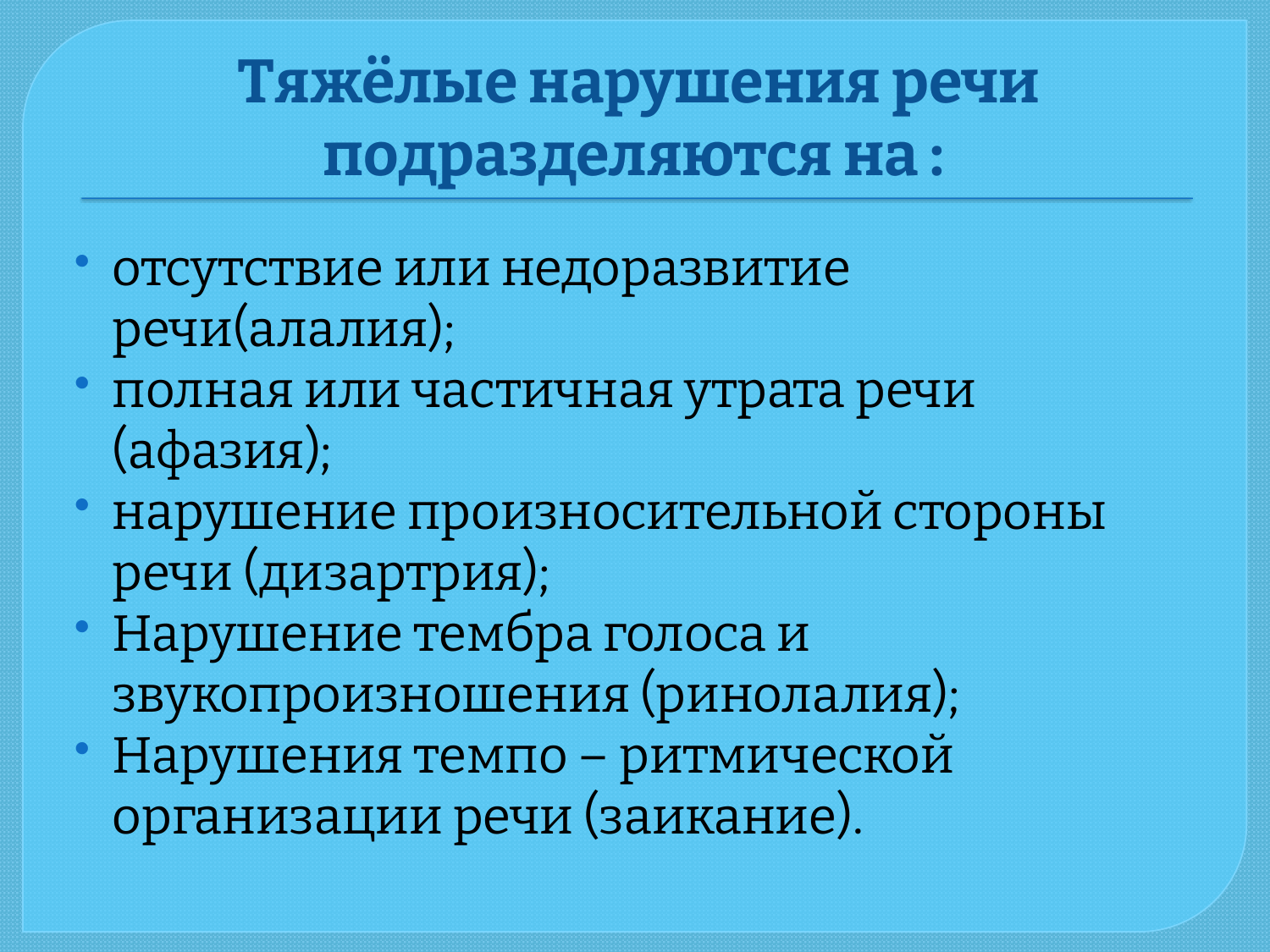

# Тяжёлые нарушения речи подразделяются на :
отсутствие или недоразвитие речи(алалия);
полная или частичная утрата речи (афазия);
нарушение произносительной стороны речи (дизартрия);
Нарушение тембра голоса и звукопроизношения (ринолалия);
Нарушения темпо – ритмической организации речи (заикание).